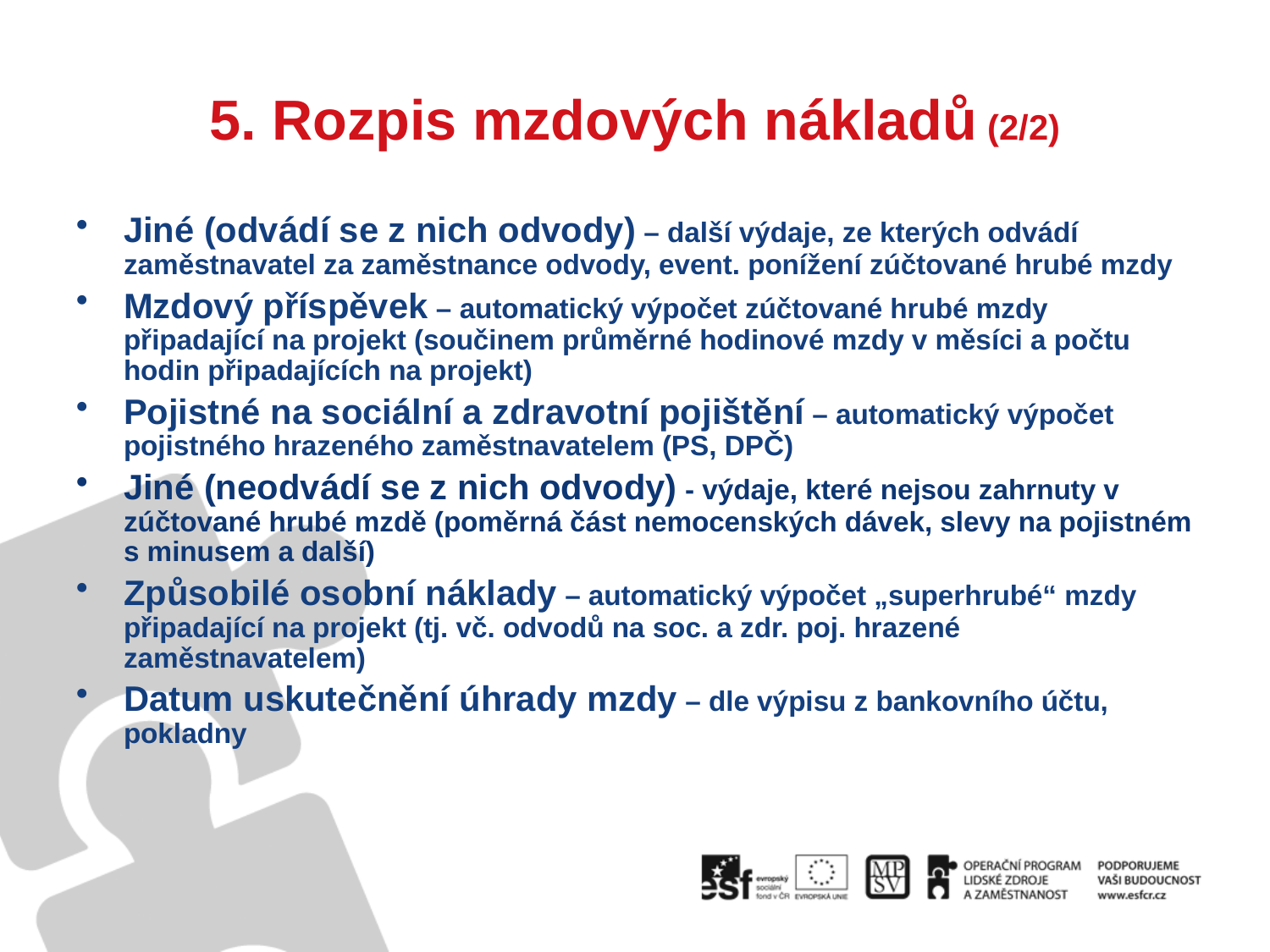

# 5. Rozpis mzdových nákladů (2/2)
Jiné (odvádí se z nich odvody) – další výdaje, ze kterých odvádí zaměstnavatel za zaměstnance odvody, event. ponížení zúčtované hrubé mzdy
Mzdový příspěvek – automatický výpočet zúčtované hrubé mzdy připadající na projekt (součinem průměrné hodinové mzdy v měsíci a počtu hodin připadajících na projekt)
Pojistné na sociální a zdravotní pojištění – automatický výpočet pojistného hrazeného zaměstnavatelem (PS, DPČ)
Jiné (neodvádí se z nich odvody) - výdaje, které nejsou zahrnuty v zúčtované hrubé mzdě (poměrná část nemocenských dávek, slevy na pojistném s minusem a další)
Způsobilé osobní náklady – automatický výpočet „superhrubé“ mzdy připadající na projekt (tj. vč. odvodů na soc. a zdr. poj. hrazené zaměstnavatelem)
Datum uskutečnění úhrady mzdy – dle výpisu z bankovního účtu, pokladny